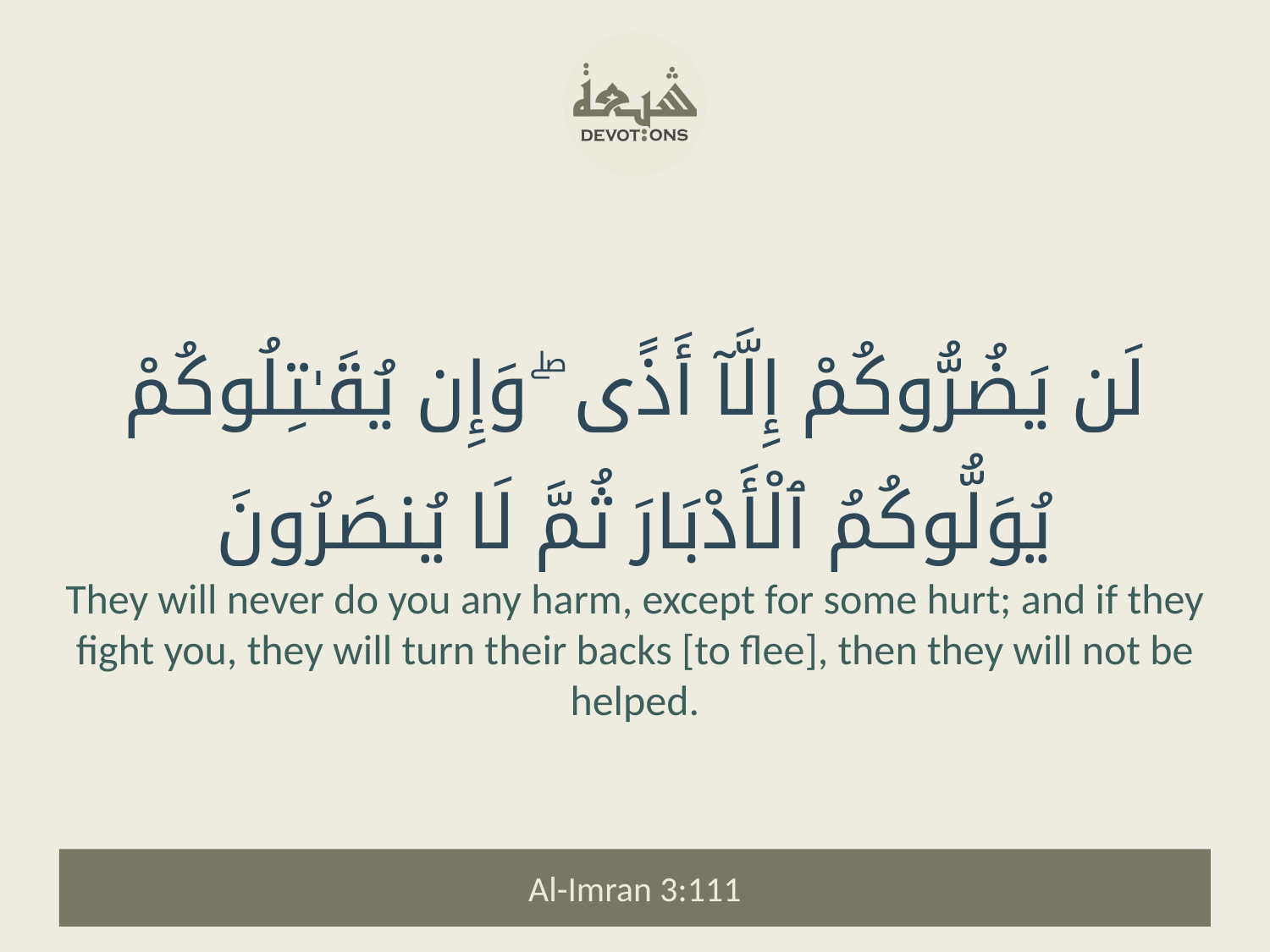

لَن يَضُرُّوكُمْ إِلَّآ أَذًى ۖ وَإِن يُقَـٰتِلُوكُمْ يُوَلُّوكُمُ ٱلْأَدْبَارَ ثُمَّ لَا يُنصَرُونَ
They will never do you any harm, except for some hurt; and if they fight you, they will turn their backs [to flee], then they will not be helped.
Al-Imran 3:111